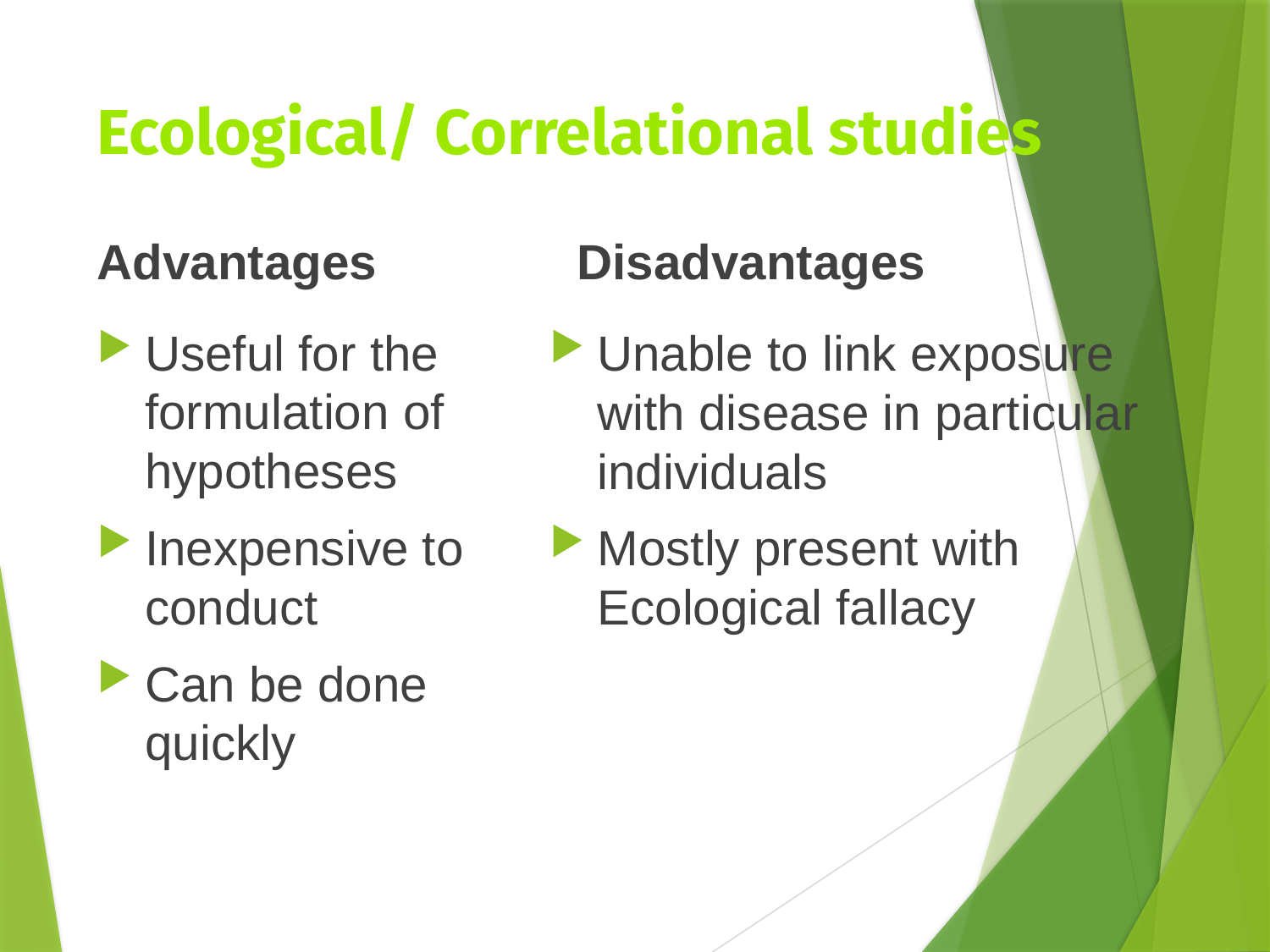

# Ecological/ Correlational studies

Advantages
  Disadvantages
Useful for the formulation of hypotheses
Inexpensive to conduct
Can be done quickly
Unable to link exposure with disease in particular individuals
Mostly present with Ecological fallacy